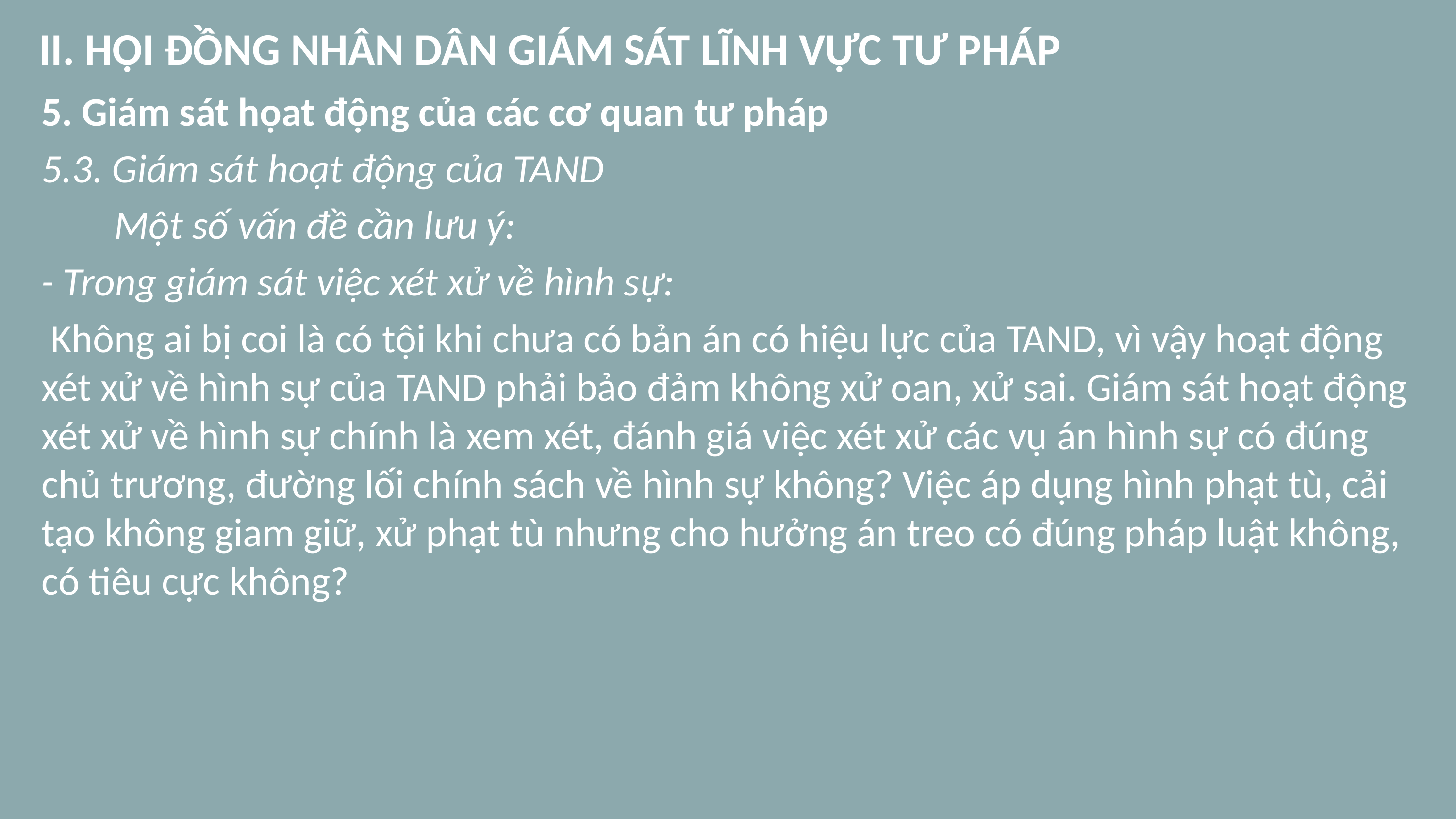

# II. HỘI ĐỒNG NHÂN DÂN GIÁM SÁT LĨNH VỰC TƯ PHÁP
5. Giám sát họat động của các cơ quan tư pháp
5.3. Giám sát hoạt động của TAND
 	Một số vấn đề cần lưu ý:
- Trong giám sát việc xét xử về hình sự:
 Không ai bị coi là có tội khi chưa có bản án có hiệu lực của TAND, vì vậy hoạt động xét xử về hình sự của TAND phải bảo đảm không xử oan, xử sai. Giám sát hoạt động xét xử về hình sự chính là xem xét, đánh giá việc xét xử các vụ án hình sự có đúng chủ trương, đường lối chính sách về hình sự không? Việc áp dụng hình phạt tù, cải tạo không giam giữ, xử phạt tù nhưng cho hưởng án treo có đúng pháp luật không, có tiêu cực không?